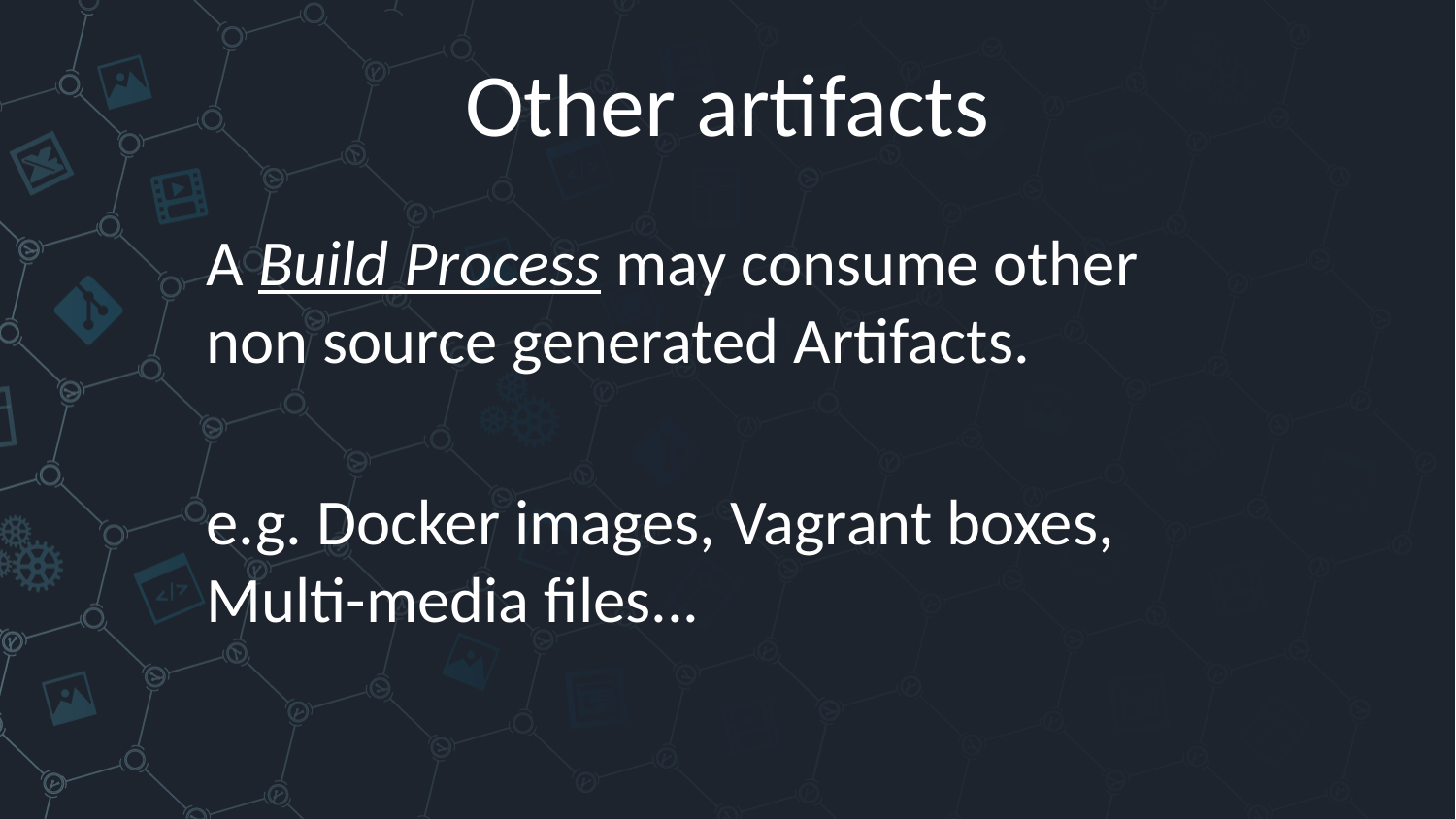

# Other artifacts
A Build Process may consume other non source generated Artifacts.

e.g. Docker images, Vagrant boxes, Multi-media files...